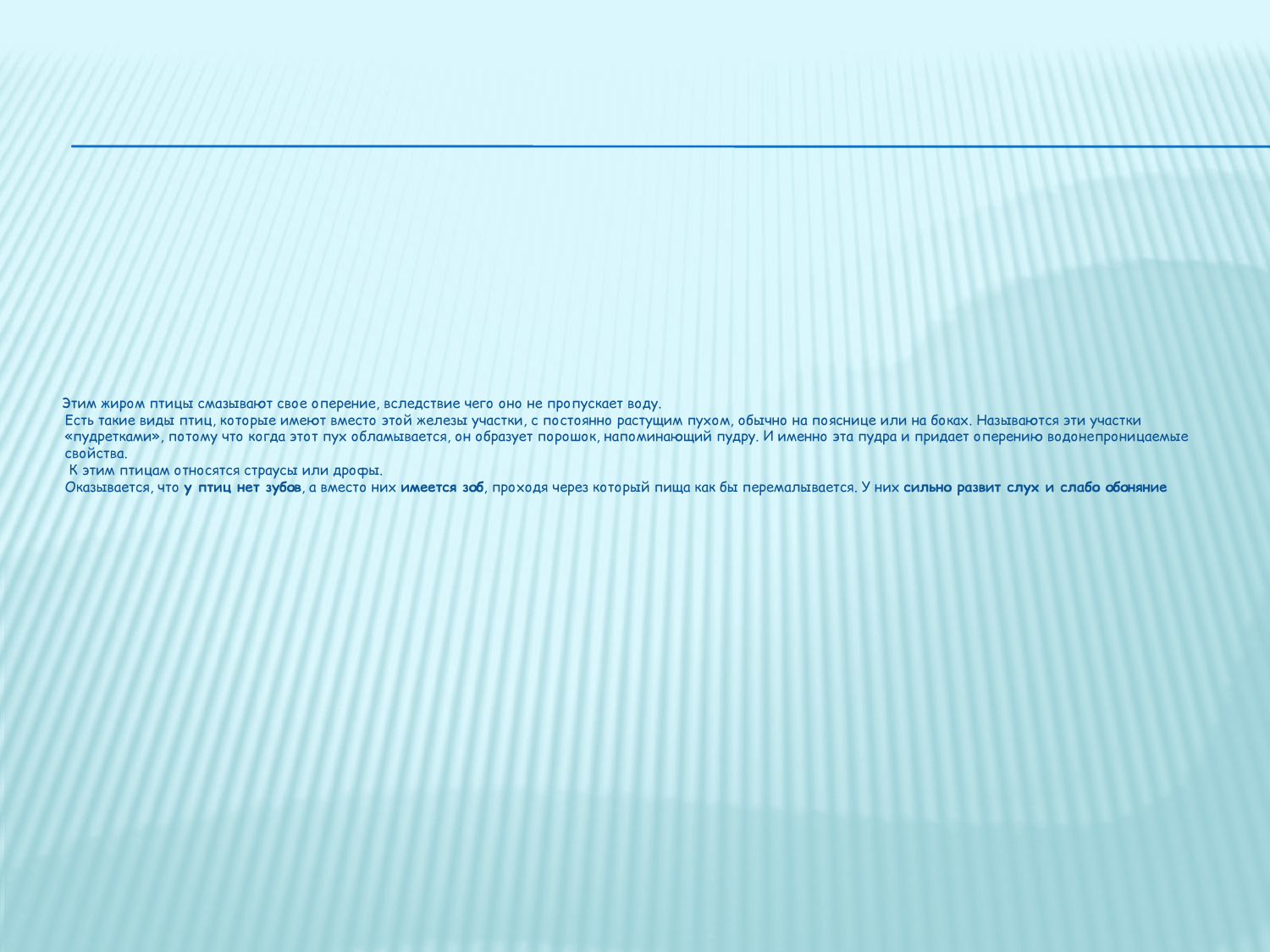

# Этим жиром птицы смазывают свое оперение, вследствие чего оно не пропускает воду. Есть такие виды птиц, которые имеют вместо этой железы участки, с постоянно растущим пухом, обычно на пояснице или на боках. Называются эти участки «пудретками», потому что когда этот пух обламывается, он образует порошок, напоминающий пудру. И именно эта пудра и придает оперению водонепроницаемые свойства. К этим птицам относятся страусы или дрофы. Оказывается, что у птиц нет зубов, а вместо них имеется зоб, проходя через который пища как бы перемалывается. У них сильно развит слух и слабо обоняние